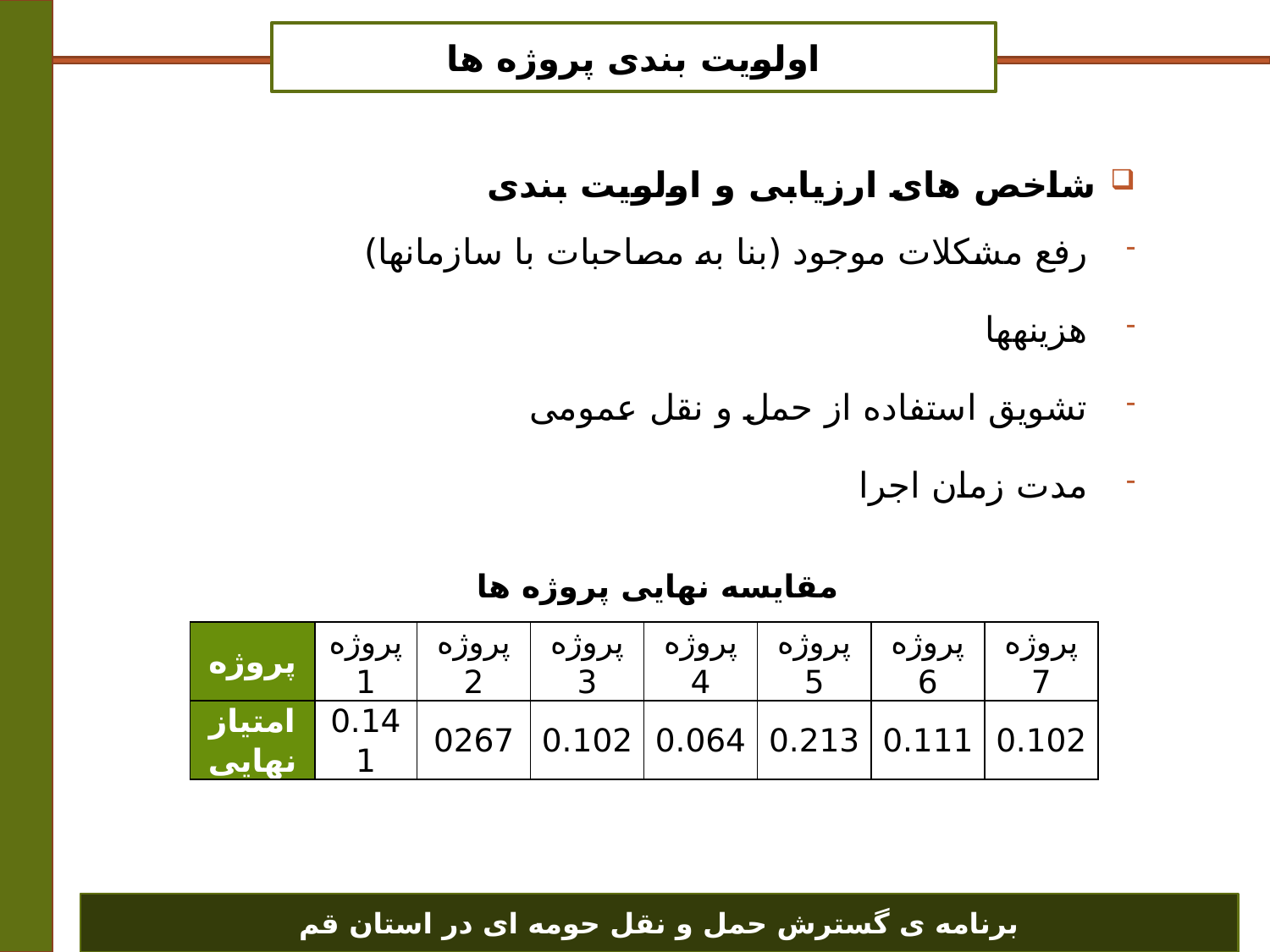

اولویت بندی پروژه ها

شاخص های ارزیابی و اولویت بندی
رفع مشکلات موجود (بنا به مصاحبات با سازمان­ها)
هزینه­ها
تشویق استفاده از حمل و نقل عمومی
مدت زمان اجرا

برنامه ی گسترش حمل و نقل حومه ای در استان قم
مقایسه نهایی پروژه ها

| پروژه | پروژه 1 | پروژه 2 | پروژه 3 | پروژه 4 | پروژه 5 | پروژه 6 | پروژه 7 |
| --- | --- | --- | --- | --- | --- | --- | --- |
| امتیاز نهایی | 0.141 | 0267 | 0.102 | 0.064 | 0.213 | 0.111 | 0.102 |